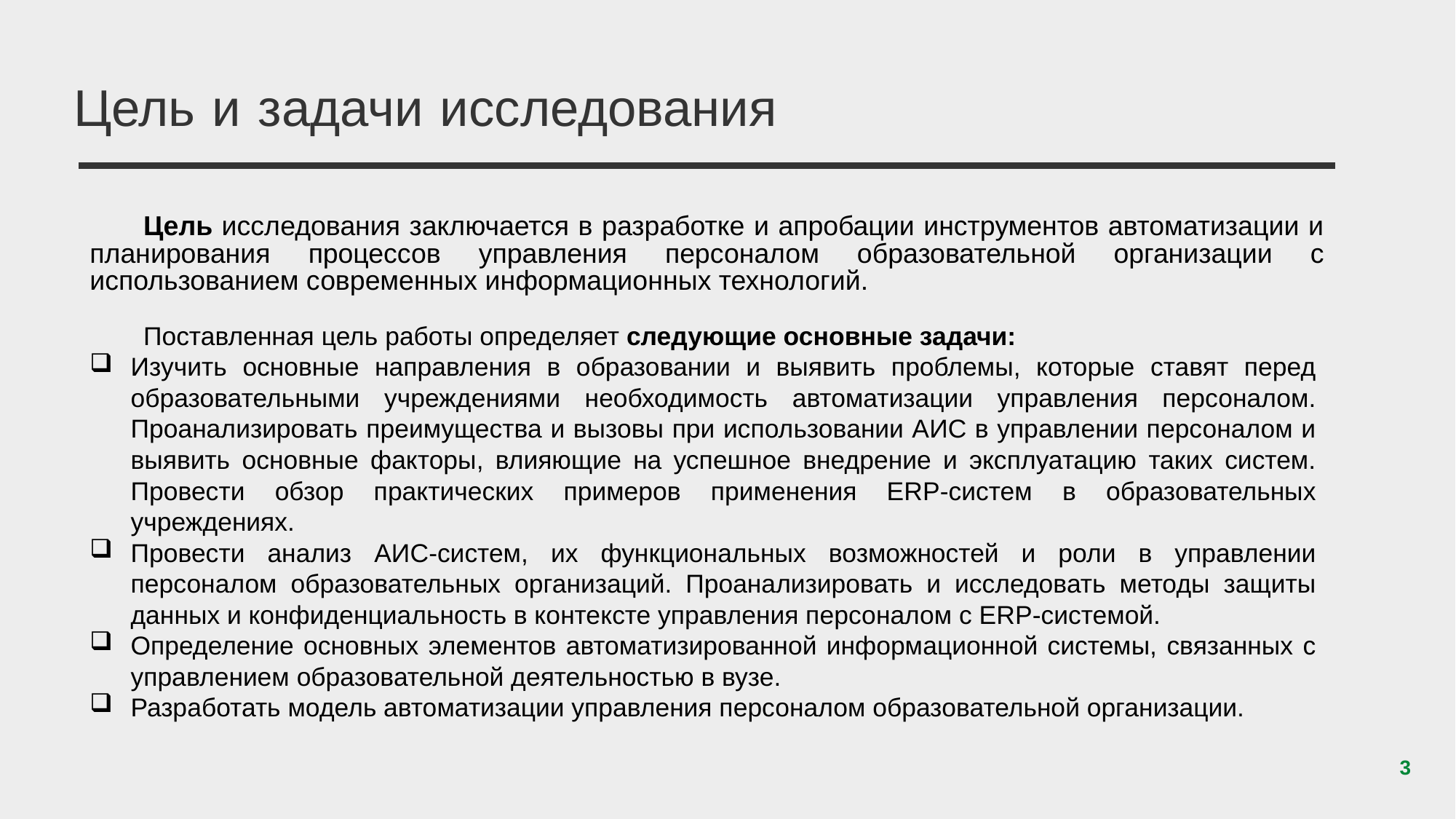

Цель и задачи исследования
Цель исследования заключается в разработке и апробации инструментов автоматизации и планирования процессов управления персоналом образовательной организации с использованием современных информационных технологий.

Поставленная цель работы определяет следующие основные задачи:
Изучить основные направления в образовании и выявить проблемы, которые ставят перед образовательными учреждениями необходимость автоматизации управления персоналом. Проанализировать преимущества и вызовы при использовании АИС в управлении персоналом и выявить основные факторы, влияющие на успешное внедрение и эксплуатацию таких систем. Провести обзор практических примеров применения ERP-систем в образовательных учреждениях.
Провести анализ АИС-систем, их функциональных возможностей и роли в управлении персоналом образовательных организаций. Проанализировать и исследовать методы защиты данных и конфиденциальность в контексте управления персоналом с ERP-системой.
Определение основных элементов автоматизированной информационной системы, связанных с управлением образовательной деятельностью в вузе.
Разработать модель автоматизации управления персоналом образовательной организации.
3